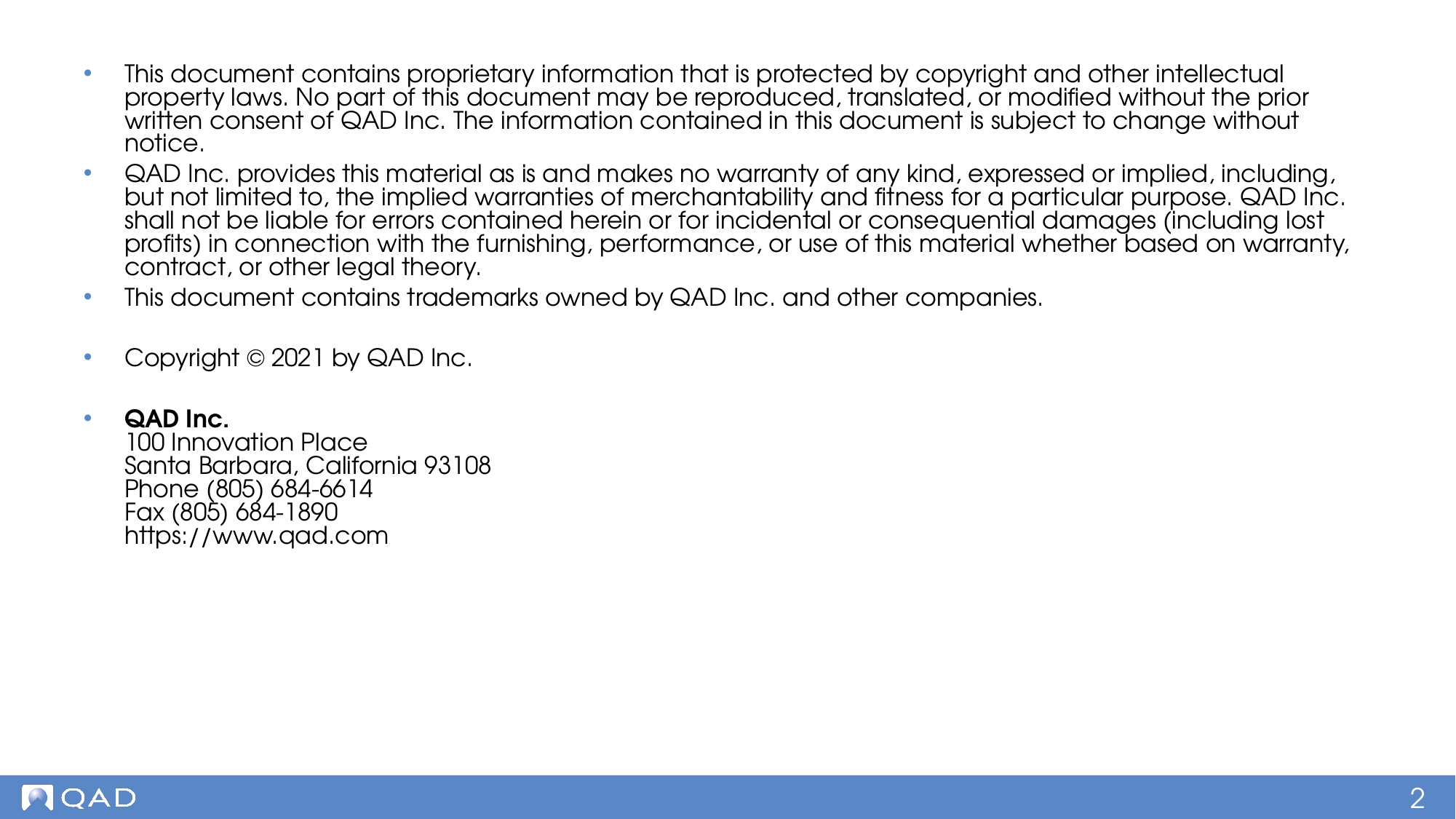

This document contains proprietary information that is protected by copyright and other intellectual property laws. No part of this document may be reproduced, translated, or modified without the prior written consent of QAD Inc. The information contained in this document is subject to change without notice.
QAD Inc. provides this material as is and makes no warranty of any kind, expressed or implied, including, but not limited to, the implied warranties of merchantability and fitness for a particular purpose. QAD Inc. shall not be liable for errors contained herein or for incidental or consequential damages (including lost profits) in connection with the furnishing, performance, or use of this material whether based on warranty, contract, or other legal theory.
This document contains trademarks owned by QAD Inc. and other companies.

Copyright © 2021 by QAD Inc.

QAD Inc.
100 Innovation Place
Santa Barbara, California 93108
Phone (805) 684-6614
Fax (805) 684-1890
https://www.qad.com
2